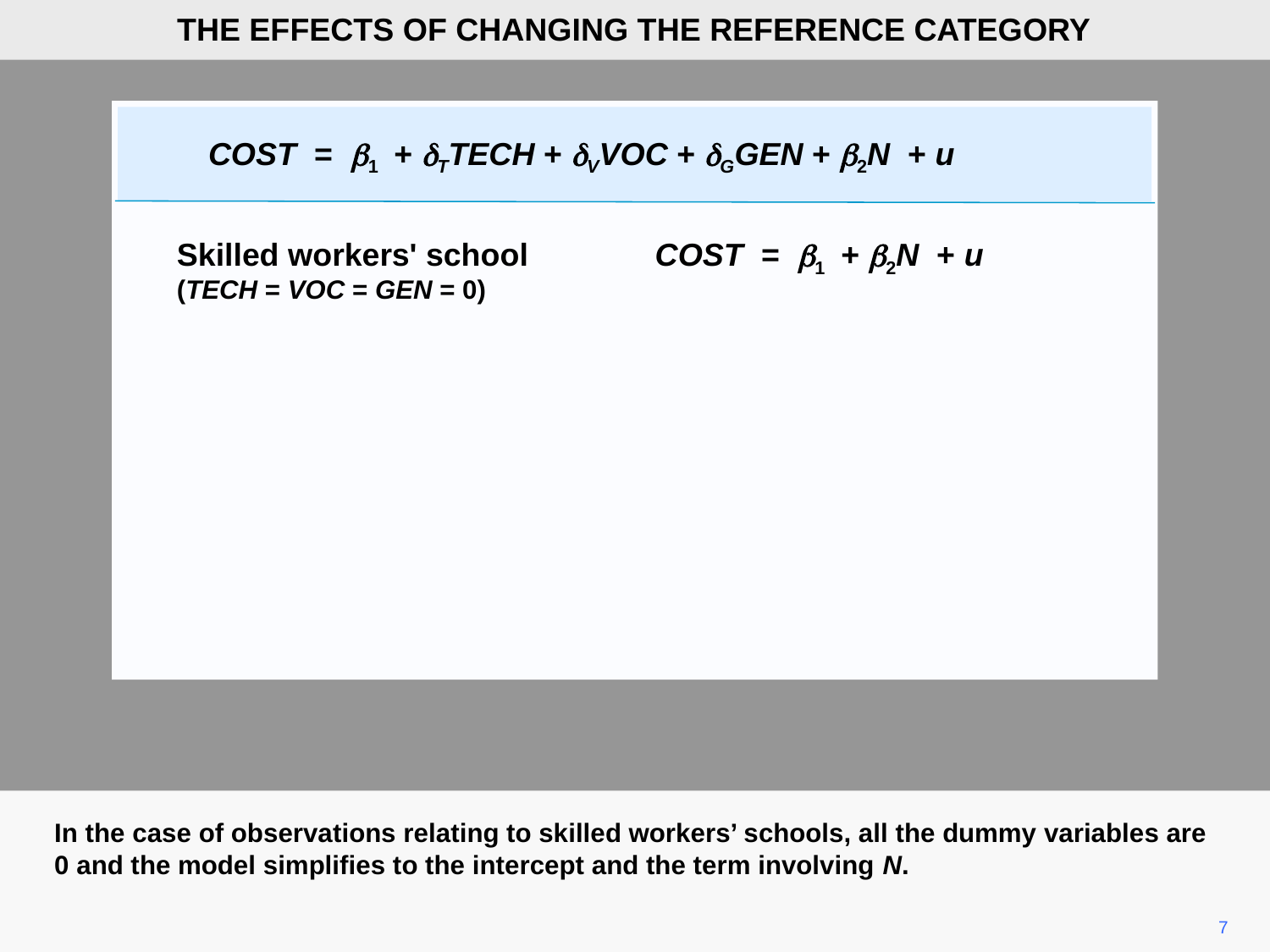

THE EFFECTS OF CHANGING THE REFERENCE CATEGORY

COST  =  β1 + δTTECH + δVVOC + δGGEN + β2N  + u

COST  =  β1 + β2N  + u
Skilled workers' school
(TECH = VOC = GEN = 0)

In the case of observations relating to skilled workers’ schools, all the dummy variables are 0 and the model simplifies to the intercept and the term involving N.
7